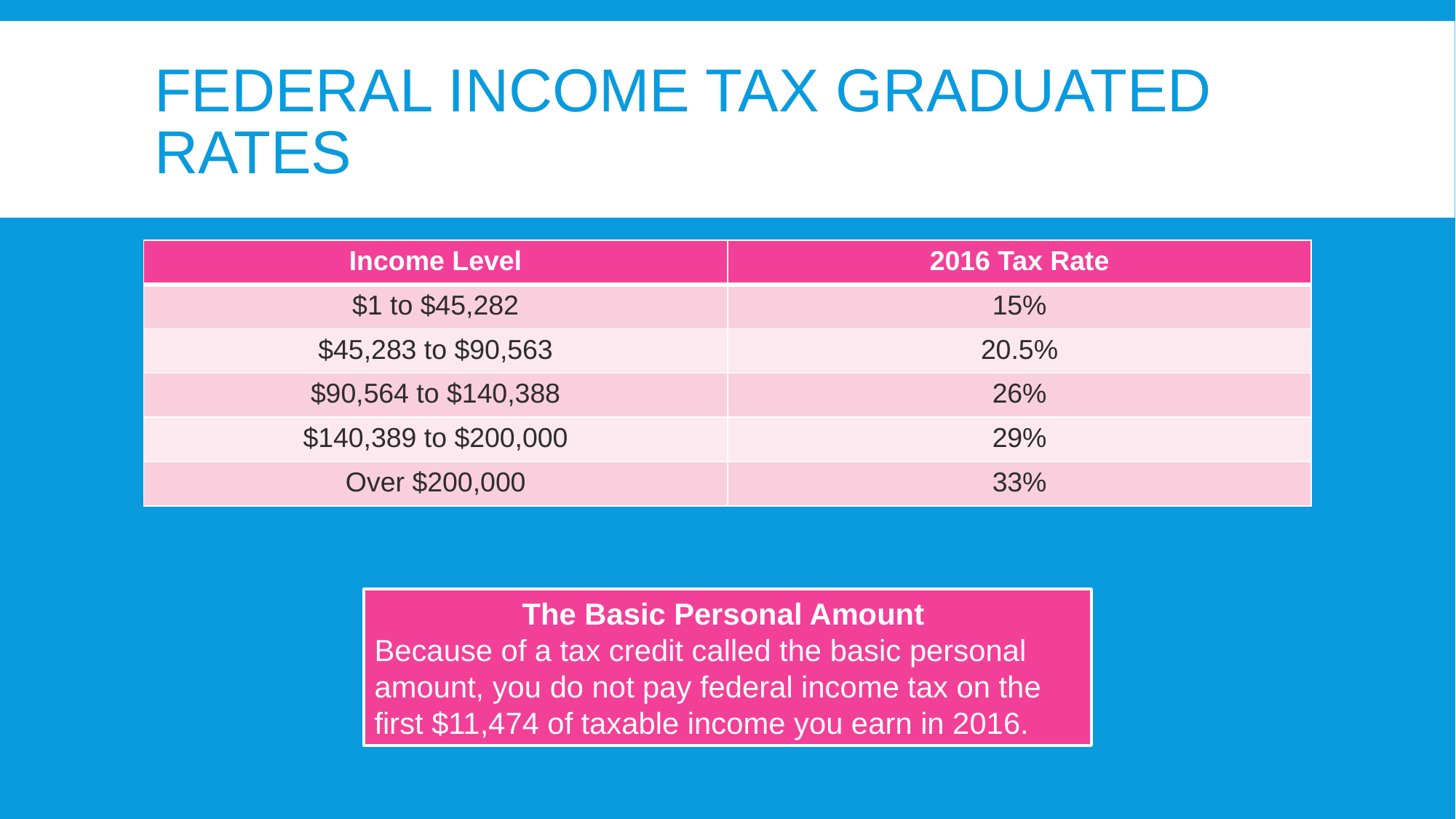

# Federal Income Tax Graduated Rates
| Income Level | 2016 Tax Rate |
| --- | --- |
| $1 to $45,282 | 15% |
| $45,283 to $90,563 | 20.5% |
| $90,564 to $140,388 | 26% |
| $140,389 to $200,000 | 29% |
| Over $200,000 | 33% |
The Basic Personal Amount
Because of a tax credit called the basic personal amount, you do not pay federal income tax on the first $11,474 of taxable income you earn in 2016.